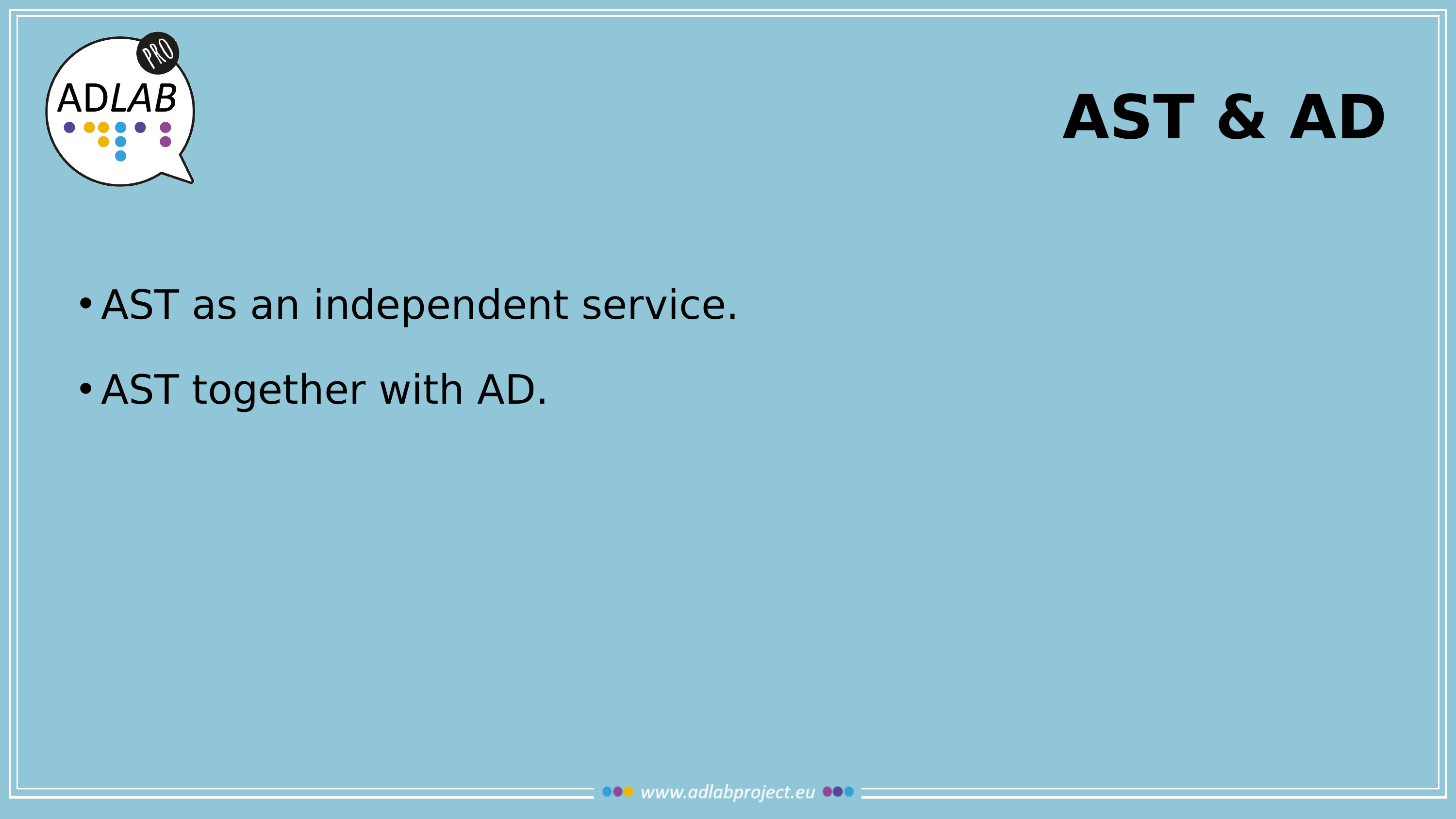

# Ast & ad
AST as an independent service.
AST together with AD.